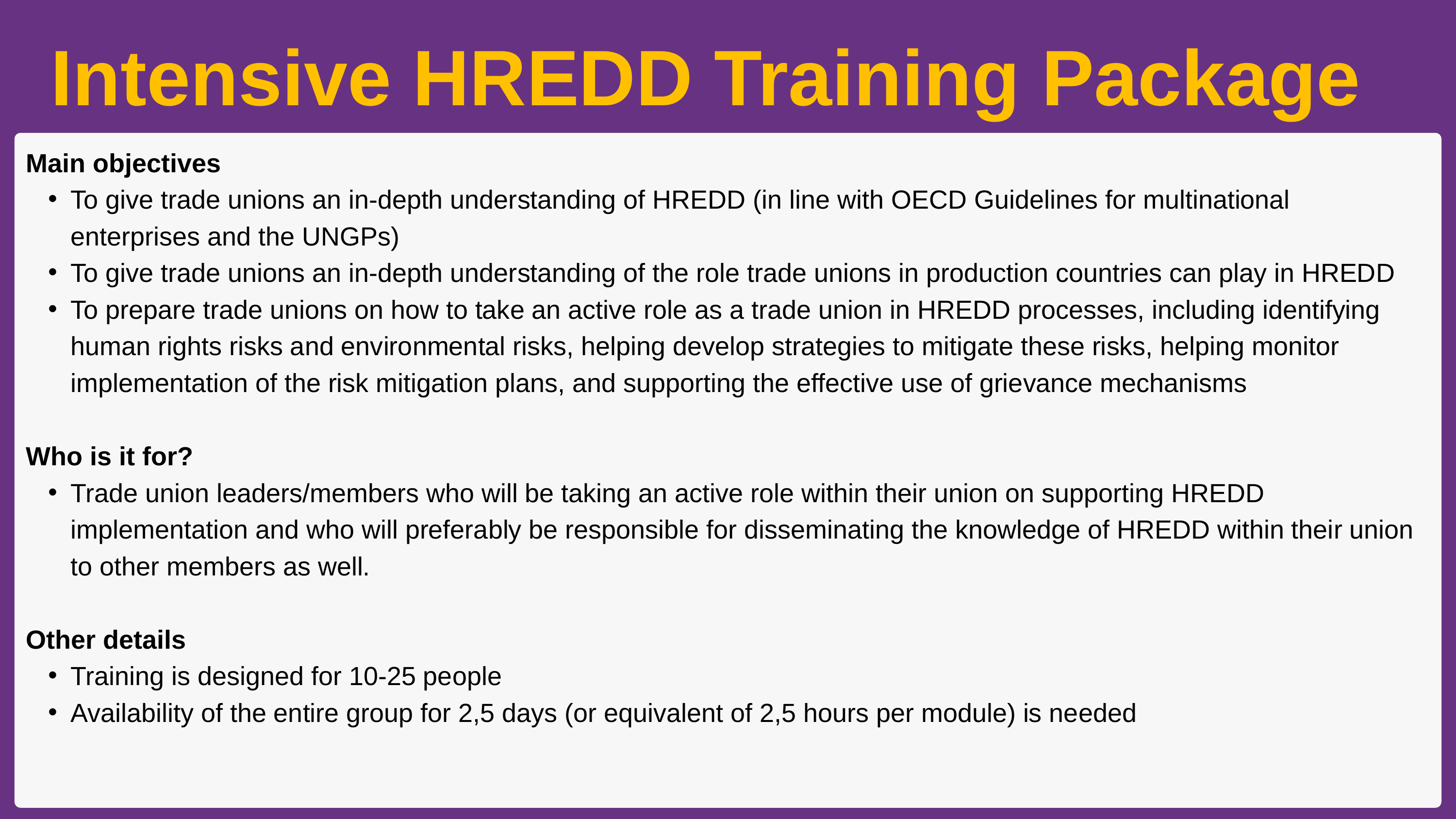

Intensive HREDD Training Package

Main objectives
To give trade unions an in-depth understanding of HREDD (in line with OECD Guidelines for multinational enterprises and the UNGPs)
To give trade unions an in-depth understanding of the role trade unions in production countries can play in HREDD
To prepare trade unions on how to take an active role as a trade union in HREDD processes, including identifying human rights risks and environmental risks, helping develop strategies to mitigate these risks, helping monitor implementation of the risk mitigation plans, and supporting the effective use of grievance mechanisms

Who is it for?
Trade union leaders/members who will be taking an active role within their union on supporting HREDD implementation and who will preferably be responsible for disseminating the knowledge of HREDD within their union to other members as well.

Other details
Training is designed for 10-25 people
Availability of the entire group for 2,5 days (or equivalent of 2,5 hours per module) is needed